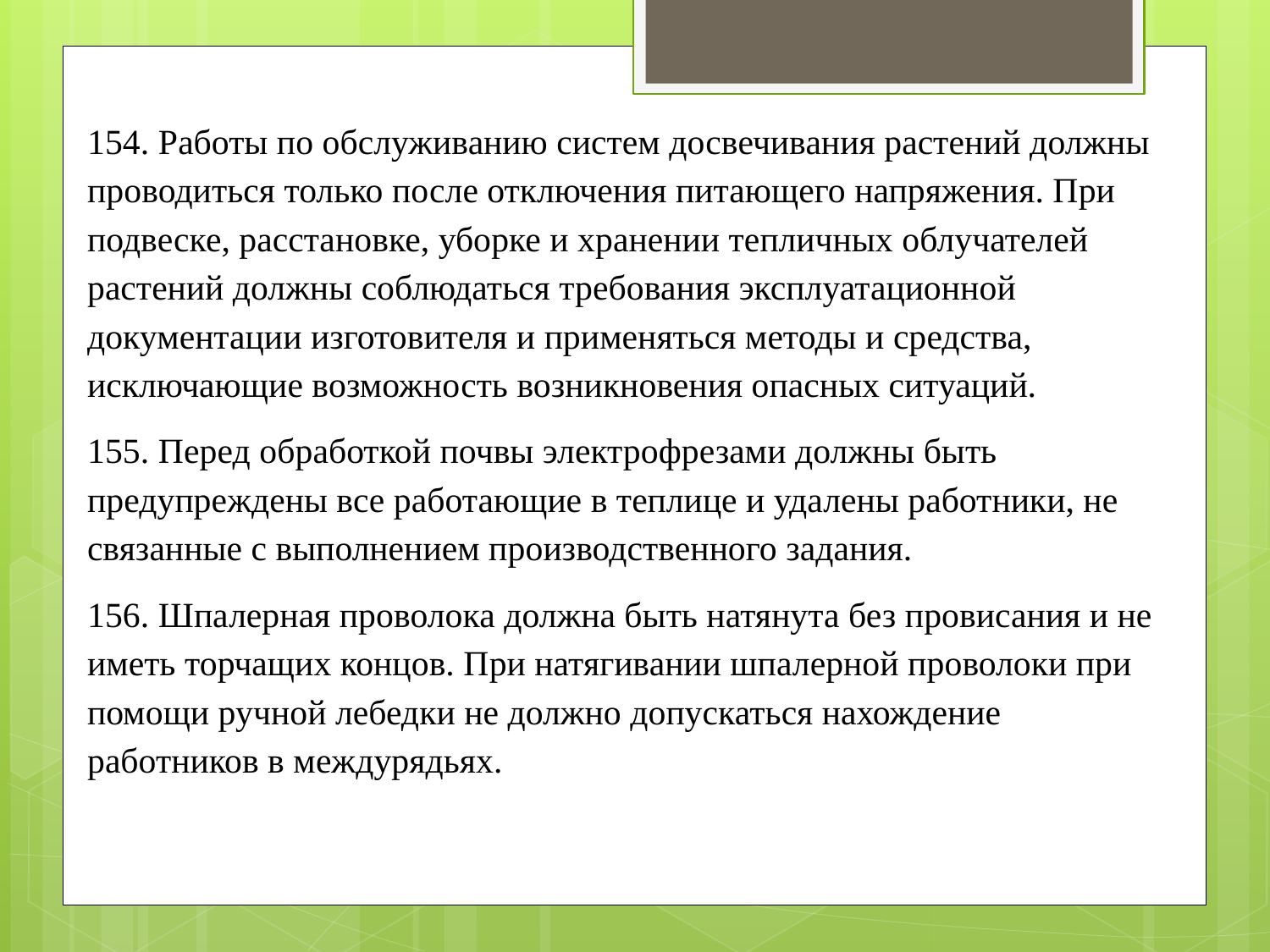

154. Работы по обслуживанию систем досвечивания растений должны проводиться только после отключения питающего напряжения. При подвеске, расстановке, уборке и хранении тепличных облучателей растений должны соблюдаться требования эксплуатационной документации изготовителя и применяться методы и средства, исключающие возможность возникновения опасных ситуаций.
155. Перед обработкой почвы электрофрезами должны быть предупреждены все работающие в теплице и удалены работники, не связанные с выполнением производственного задания.
156. Шпалерная проволока должна быть натянута без провисания и не иметь торчащих концов. При натягивании шпалерной проволоки при помощи ручной лебедки не должно допускаться нахождение работников в междурядьях.